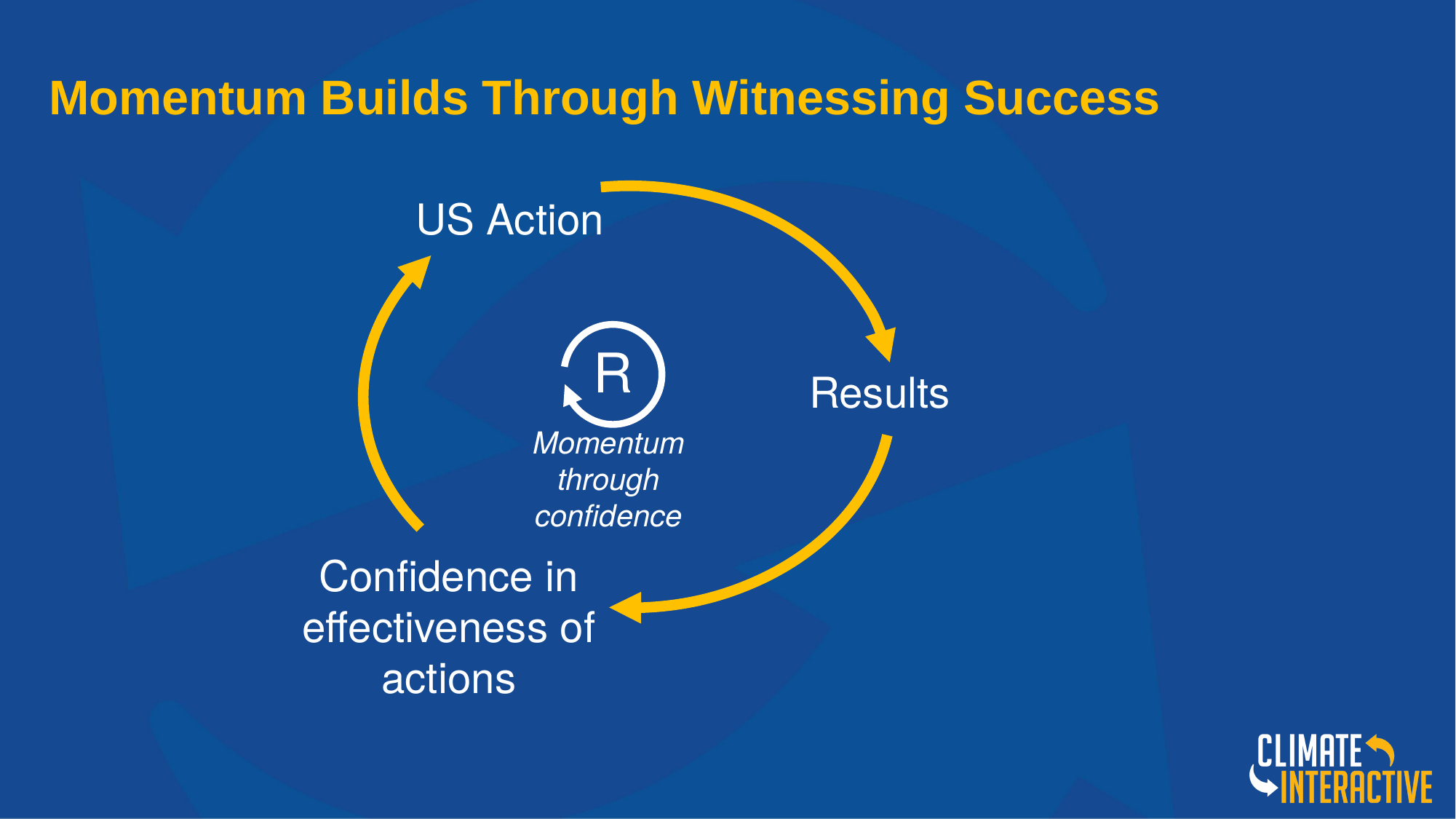

# Momentum Builds Through Witnessing Success

US Action

R
Results
Momentum through confidence
Confidence in effectiveness of actions